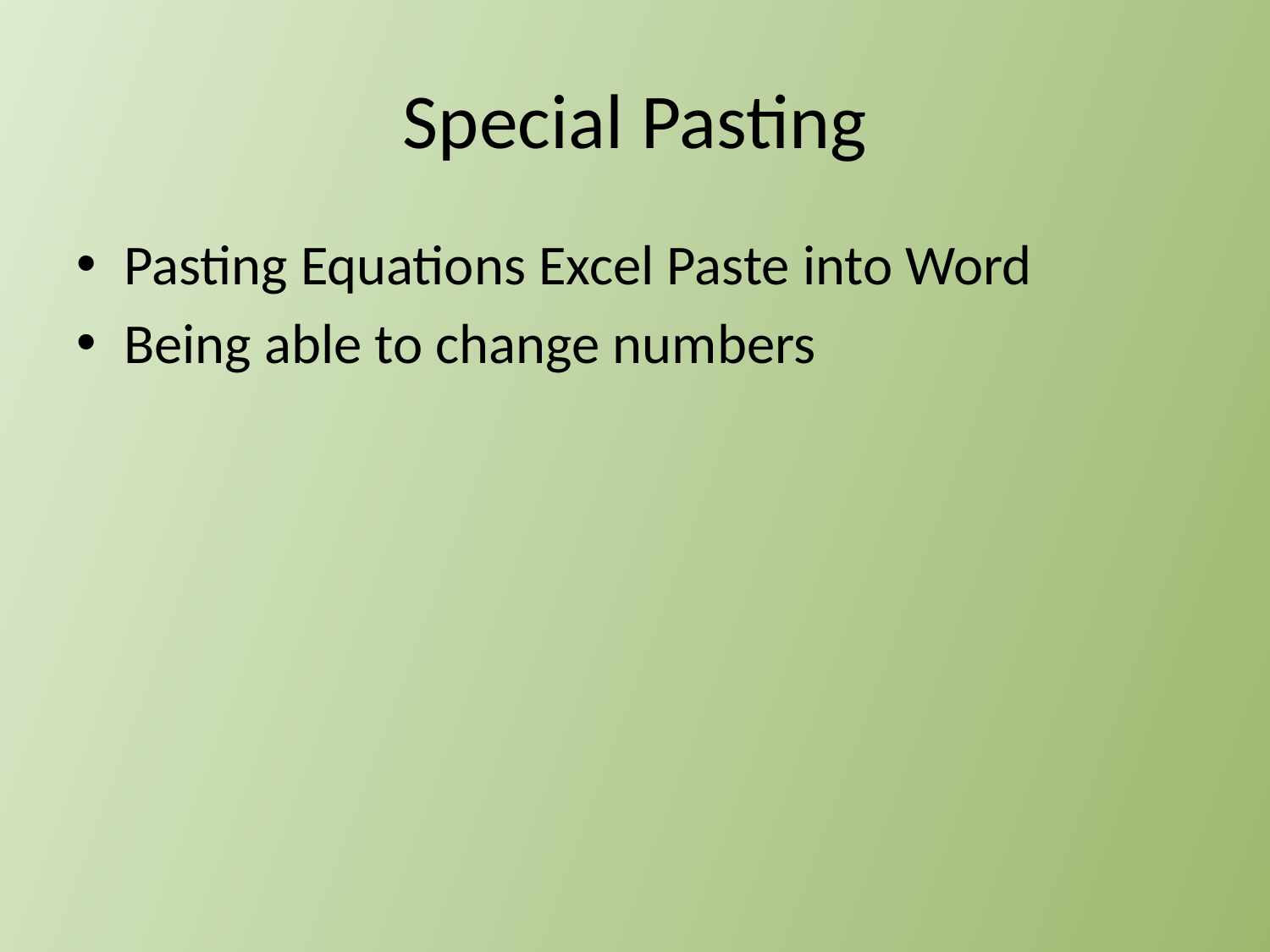

# Special Pasting
Pasting Equations Excel Paste into Word
Being able to change numbers